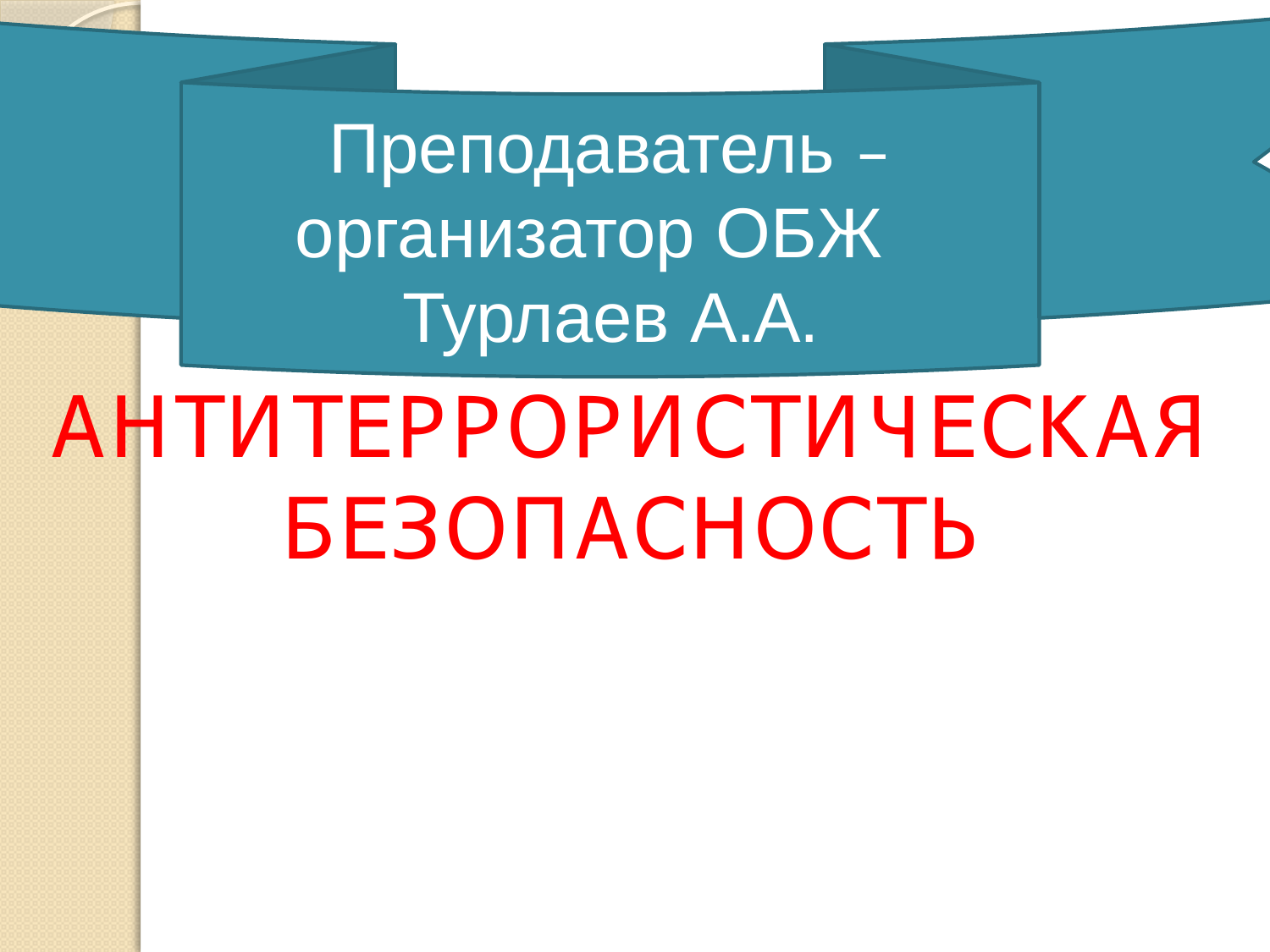

Преподаватель – организатор ОБЖ
Турлаев А.А.
Антитеррористическая безопасность